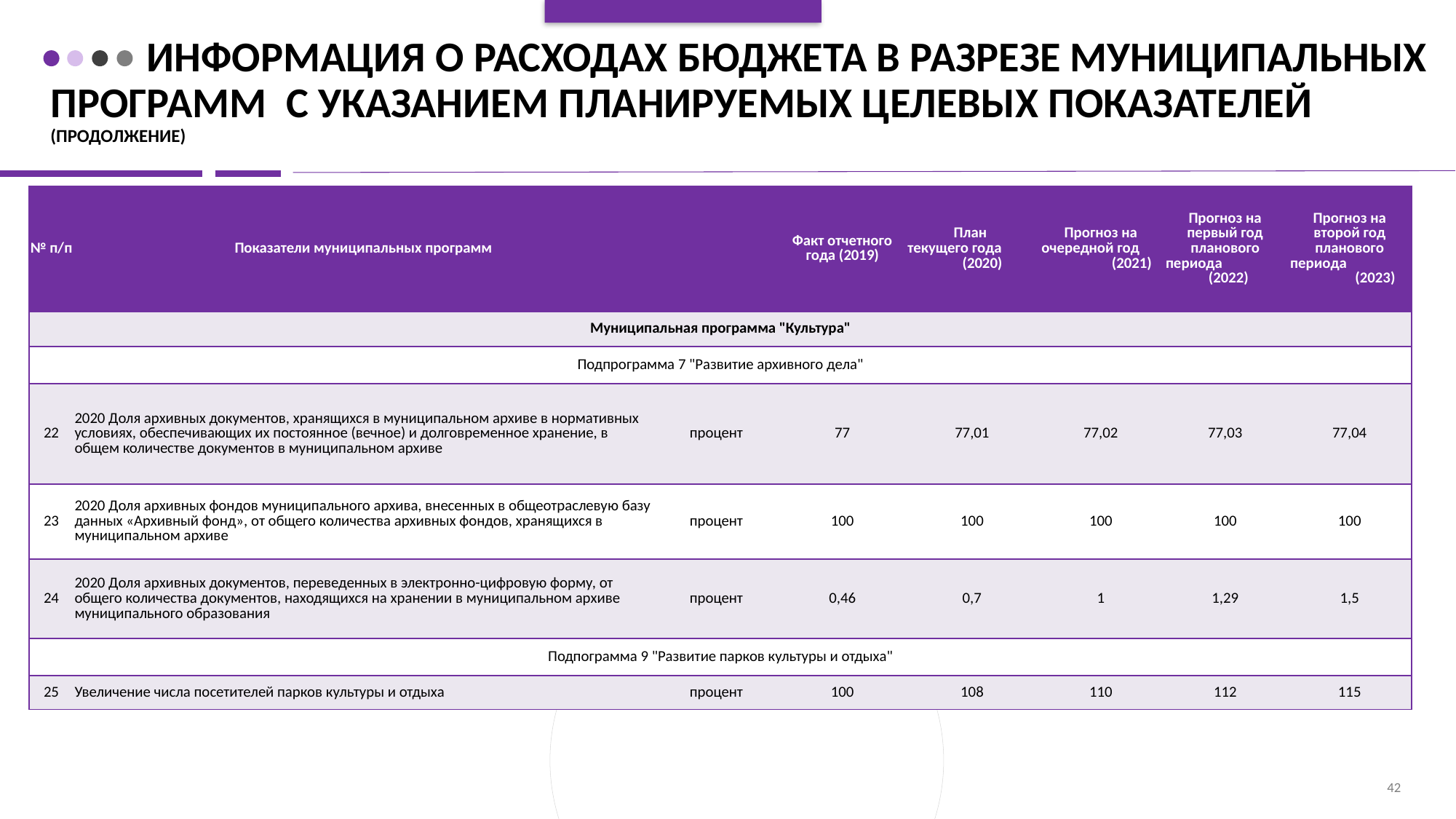

# Информация о расходах бюджета в разрезе муниципальных программ  с указанием планируемых целевых показателей (продолжение)
| № п/п | Показатели муниципальных программ |  | Факт отчетного года (2019) | План текущего года (2020) | Прогноз на очередной год (2021) | Прогноз на первый год планового периода (2022) | Прогноз на второй год планового периода (2023) |
| --- | --- | --- | --- | --- | --- | --- | --- |
| Муниципальная программа "Культура" |  |  |  |  |  |  |  |
| Подпрограмма 7 "Развитие архивного дела" |  |  |  |  |  |  |  |
| 22 | 2020 Доля архивных документов, хранящихся в муниципальном архиве в нормативных условиях, обеспечивающих их постоянное (вечное) и долговременное хранение, в общем количестве документов в муниципальном архиве | процент | 77 | 77,01 | 77,02 | 77,03 | 77,04 |
| 23 | 2020 Доля архивных фондов муниципального архива, внесенных в общеотраслевую базу данных «Архивный фонд», от общего количества архивных фондов, хранящихся в муниципальном архиве | процент | 100 | 100 | 100 | 100 | 100 |
| 24 | 2020 Доля архивных документов, переведенных в электронно-цифровую форму, от общего количества документов, находящихся на хранении в муниципальном архиве муниципального образования | процент | 0,46 | 0,7 | 1 | 1,29 | 1,5 |
| Подпограмма 9 "Развитие парков культуры и отдыха" |  |  |  |  |  |  |  |
| 25 | Увеличение числа посетителей парков культуры и отдыха | процент | 100 | 108 | 110 | 112 | 115 |
42